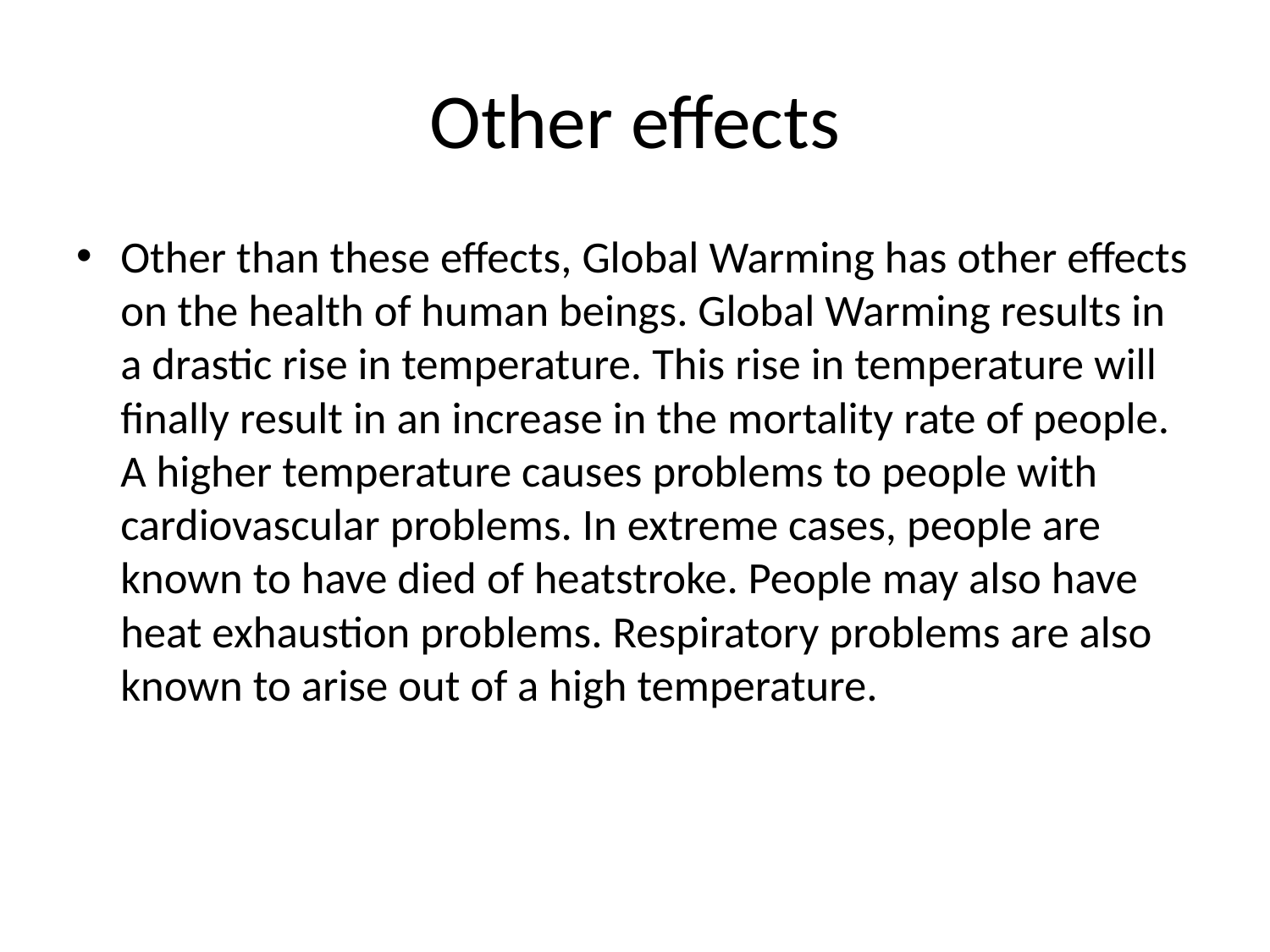

# Other effects
Other than these effects, Global Warming has other effects on the health of human beings. Global Warming results in a drastic rise in temperature. This rise in temperature will finally result in an increase in the mortality rate of people. A higher temperature causes problems to people with cardiovascular problems. In extreme cases, people are known to have died of heatstroke. People may also have heat exhaustion problems. Respiratory problems are also known to arise out of a high temperature.